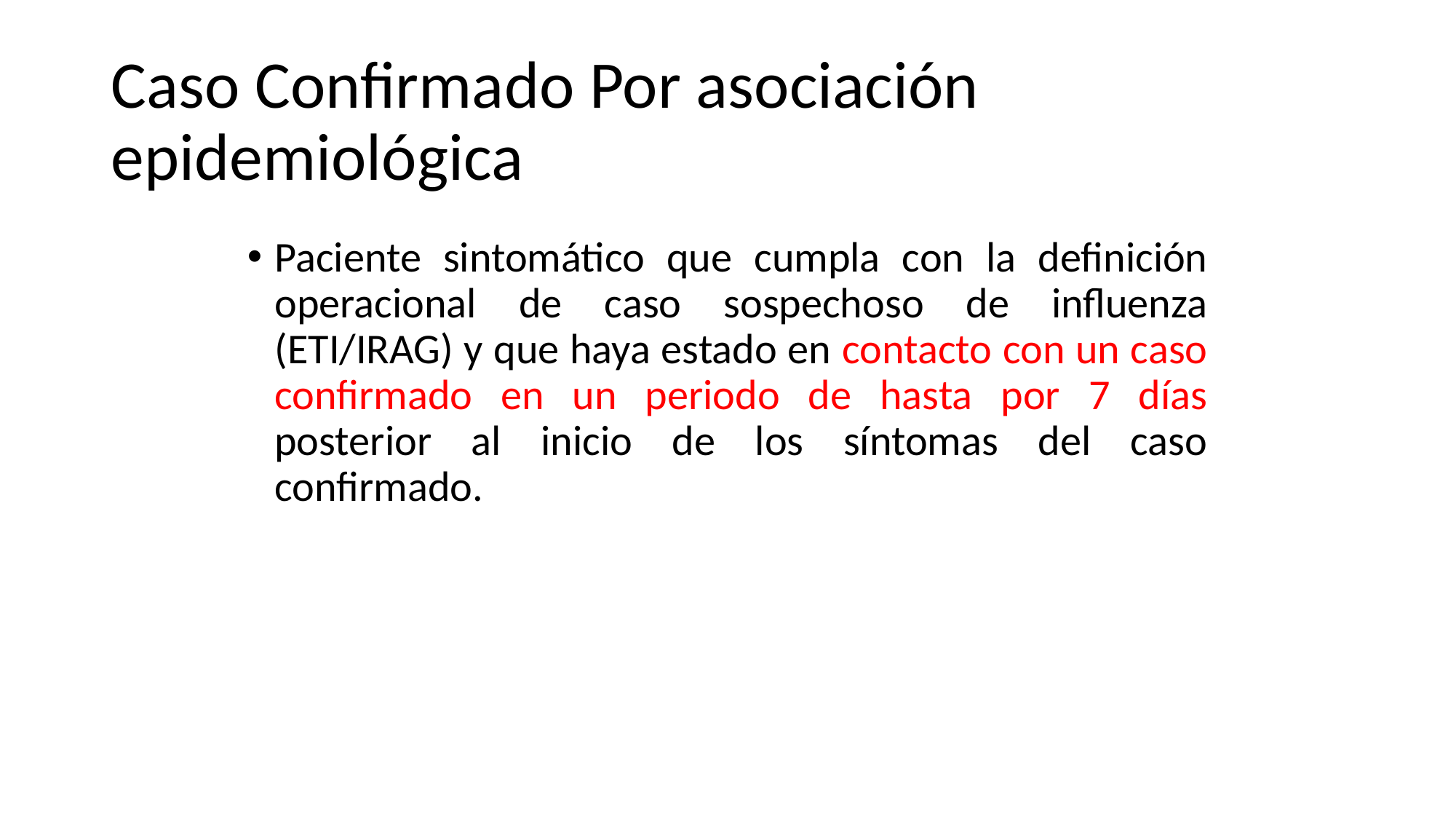

# Caso Confirmado Por asociación epidemiológica
Paciente sintomático que cumpla con la definición operacional de caso sospechoso de influenza (ETI/IRAG) y que haya estado en contacto con un caso confirmado en un periodo de hasta por 7 días posterior al inicio de los síntomas del caso confirmado.